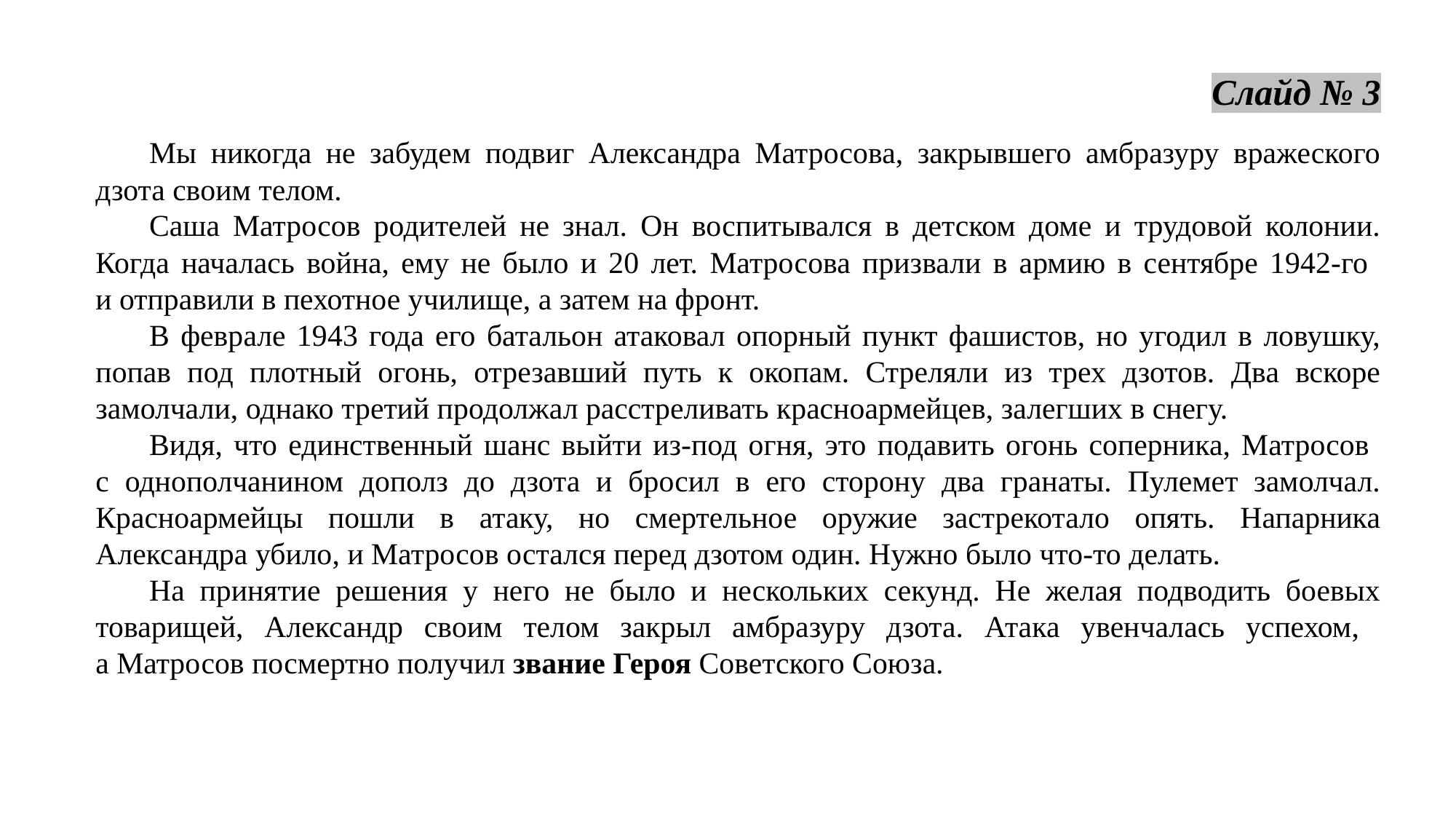

Слайд № 3
Мы никогда не забудем подвиг Александра Матросова, закрывшего амбразуру вражеского дзота своим телом.
Саша Матросов родителей не знал. Он воспитывался в детском доме и трудовой колонии. Когда началась война, ему не было и 20 лет. Матросова призвали в армию в сентябре 1942-го
и отправили в пехотное училище, а затем на фронт.
В феврале 1943 года его батальон атаковал опорный пункт фашистов, но угодил в ловушку, попав под плотный огонь, отрезавший путь к окопам. Стреляли из трех дзотов. Два вскоре замолчали, однако третий продолжал расстреливать красноармейцев, залегших в снегу.
Видя, что единственный шанс выйти из-под огня, это подавить огонь соперника, Матросов
с однополчанином дополз до дзота и бросил в его сторону два гранаты. Пулемет замолчал. Красноармейцы пошли в атаку, но смертельное оружие застрекотало опять. Напарника Александра убило, и Матросов остался перед дзотом один. Нужно было что-то делать.
На принятие решения у него не было и нескольких секунд. Не желая подводить боевых товарищей, Александр своим телом закрыл амбразуру дзота. Атака увенчалась успехом,
а Матросов посмертно получил звание Героя Советского Союза.